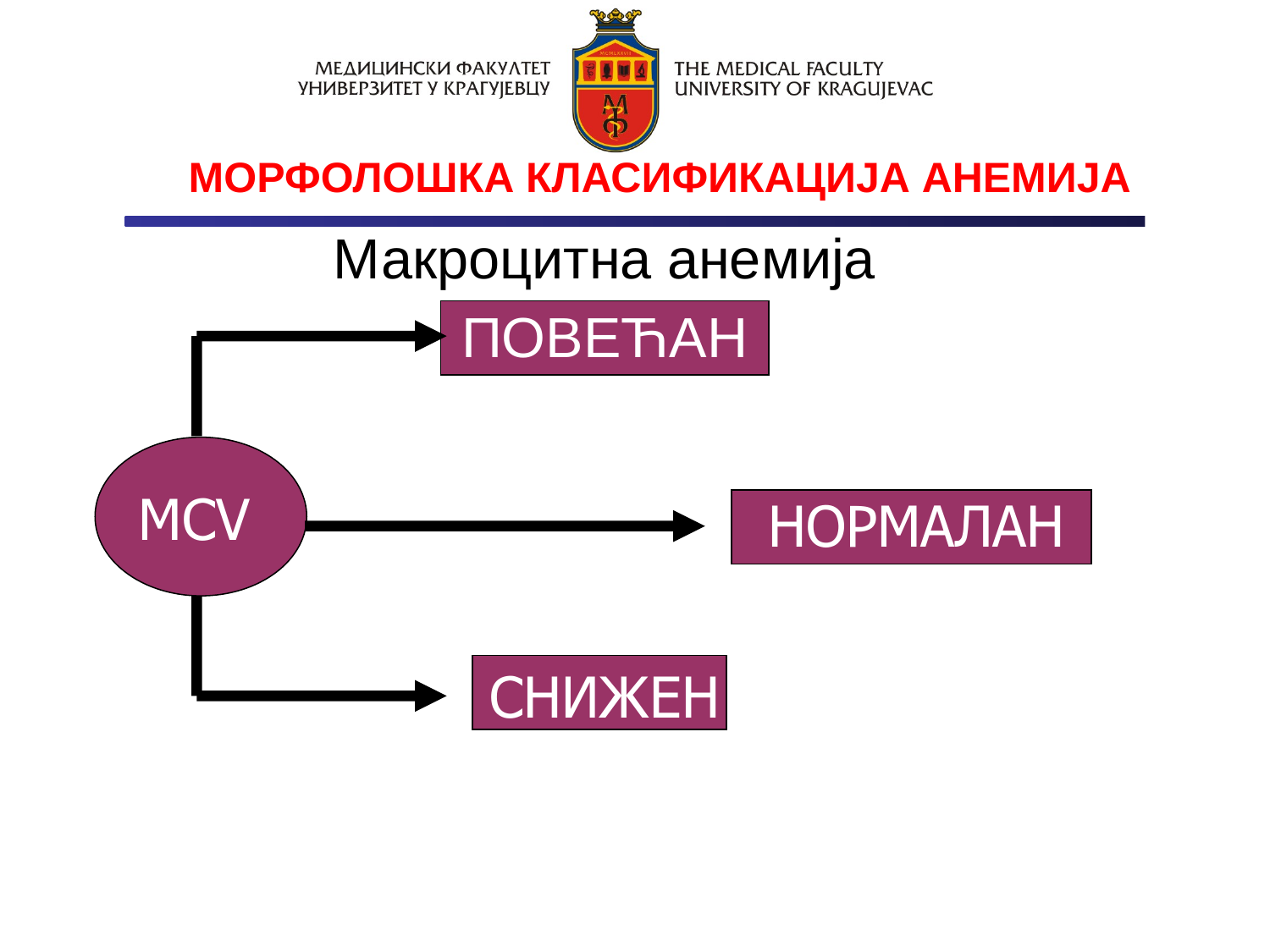

МОРФОЛОШКА КЛАСИФИКАЦИЈА АНЕМИЈА

Макроцитна анемија
ПОВЕЋАН

Нормоцитна анемија
НОРМАЛАН

MCV

СНИЖЕН
Микроцитна анемија